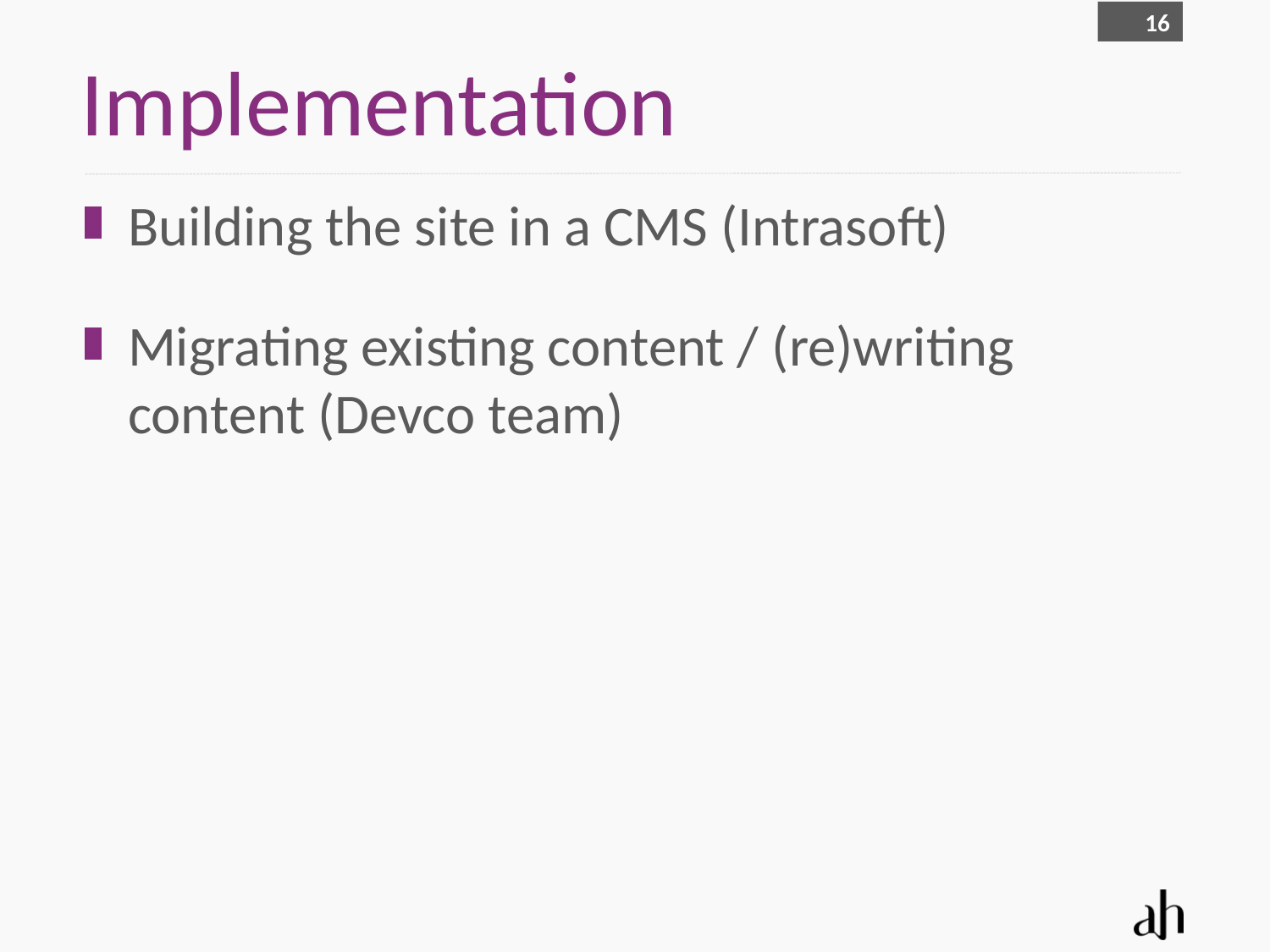

16
# Implementation

Building the site in a CMS (Intrasoft)
Migrating existing content / (re)writing content (Devco team)